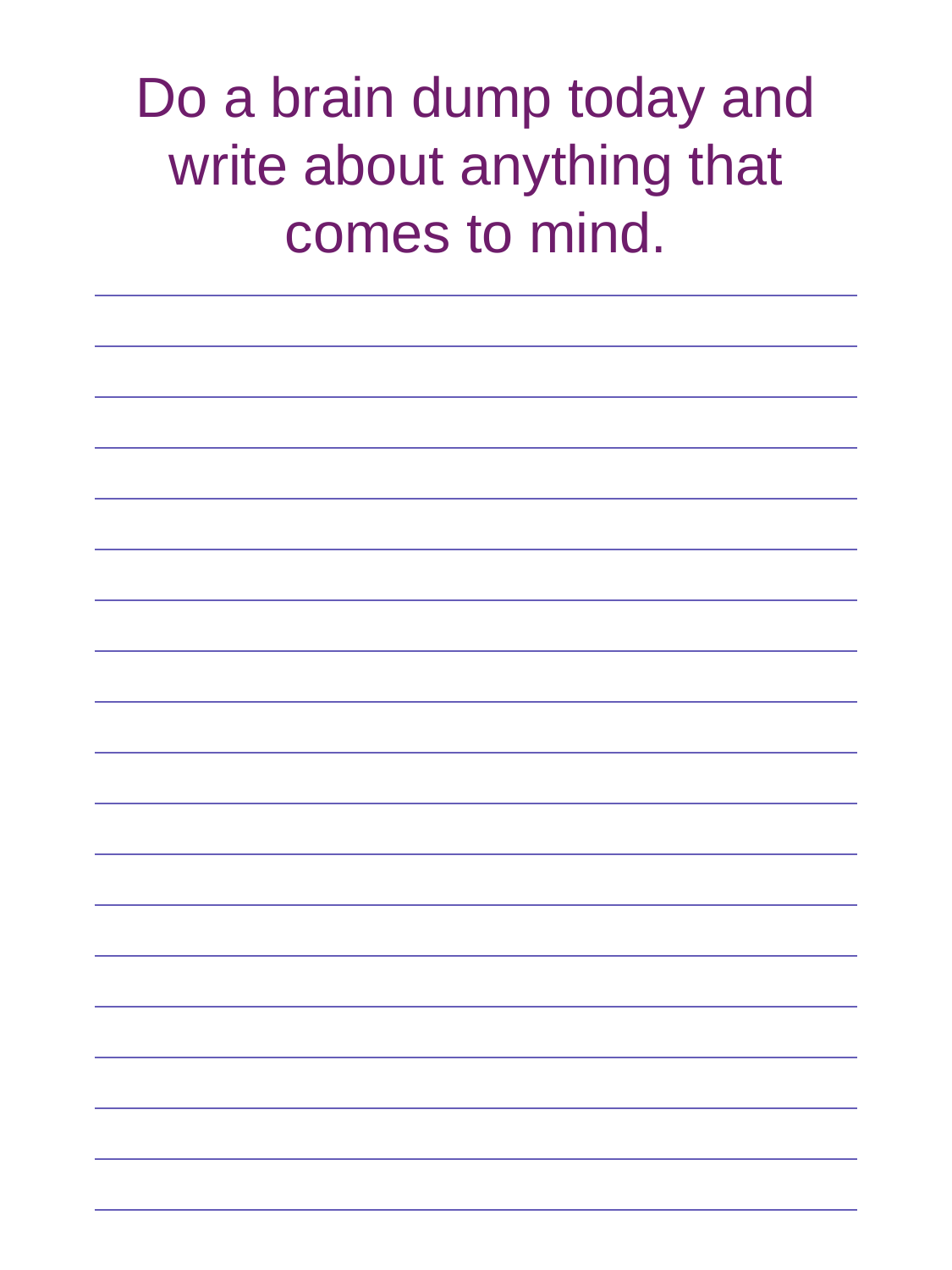

Do a brain dump today and write about anything that comes to mind.
|  |
| --- |
|  |
|  |
|  |
|  |
|  |
|  |
|  |
|  |
|  |
|  |
|  |
|  |
|  |
|  |
|  |
|  |
|  |